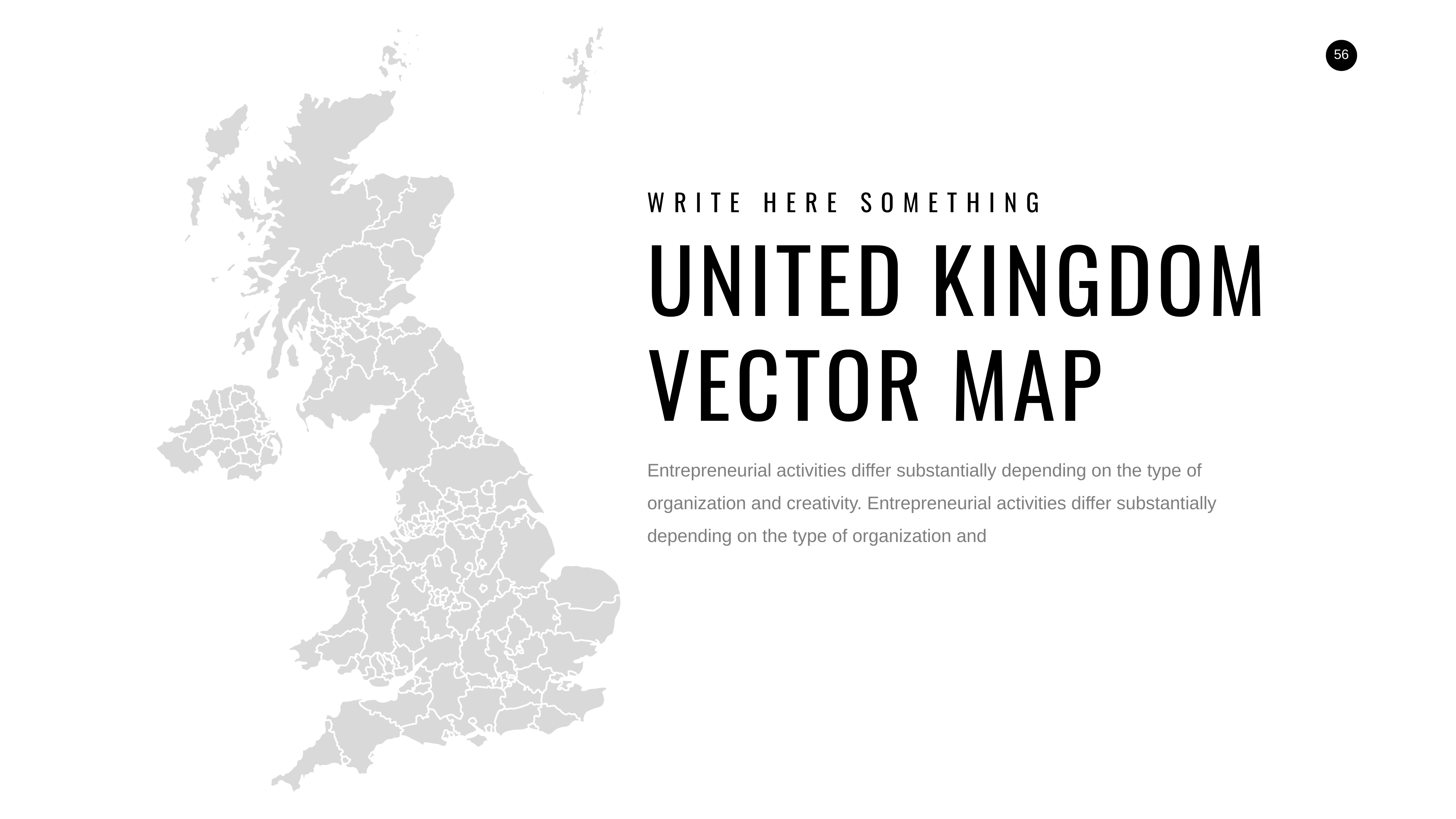

WRITE HERE SOMETHING
UNITED KINGDOM
VECTOR MAP
Entrepreneurial activities differ substantially depending on the type of organization and creativity. Entrepreneurial activities differ substantially depending on the type of organization and